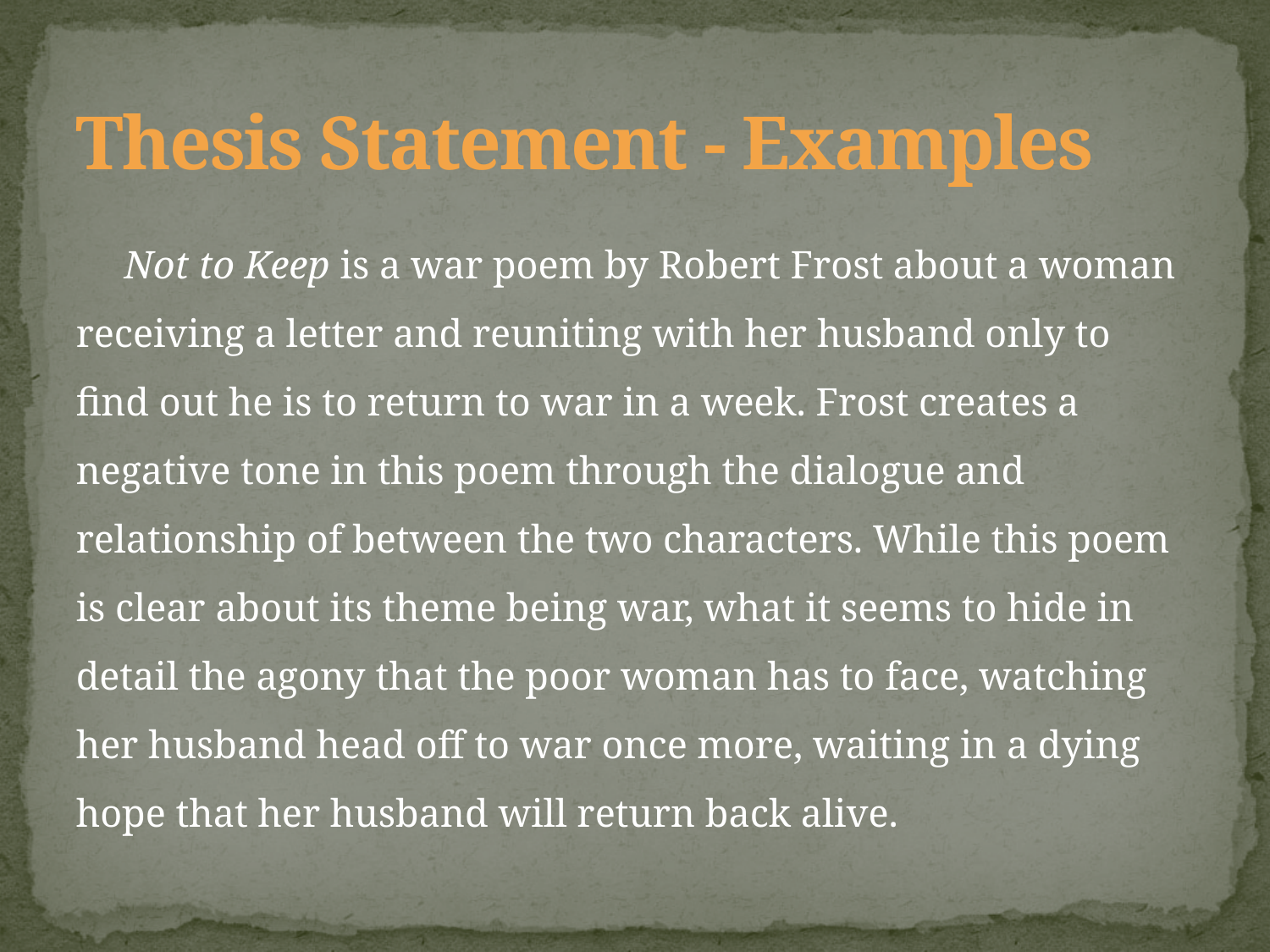

# Thesis Statement - Examples
Not to Keep is a war poem by Robert Frost about a woman receiving a letter and reuniting with her husband only to find out he is to return to war in a week. Frost creates a negative tone in this poem through the dialogue and relationship of between the two characters. While this poem is clear about its theme being war, what it seems to hide in detail the agony that the poor woman has to face, watching her husband head off to war once more, waiting in a dying hope that her husband will return back alive.